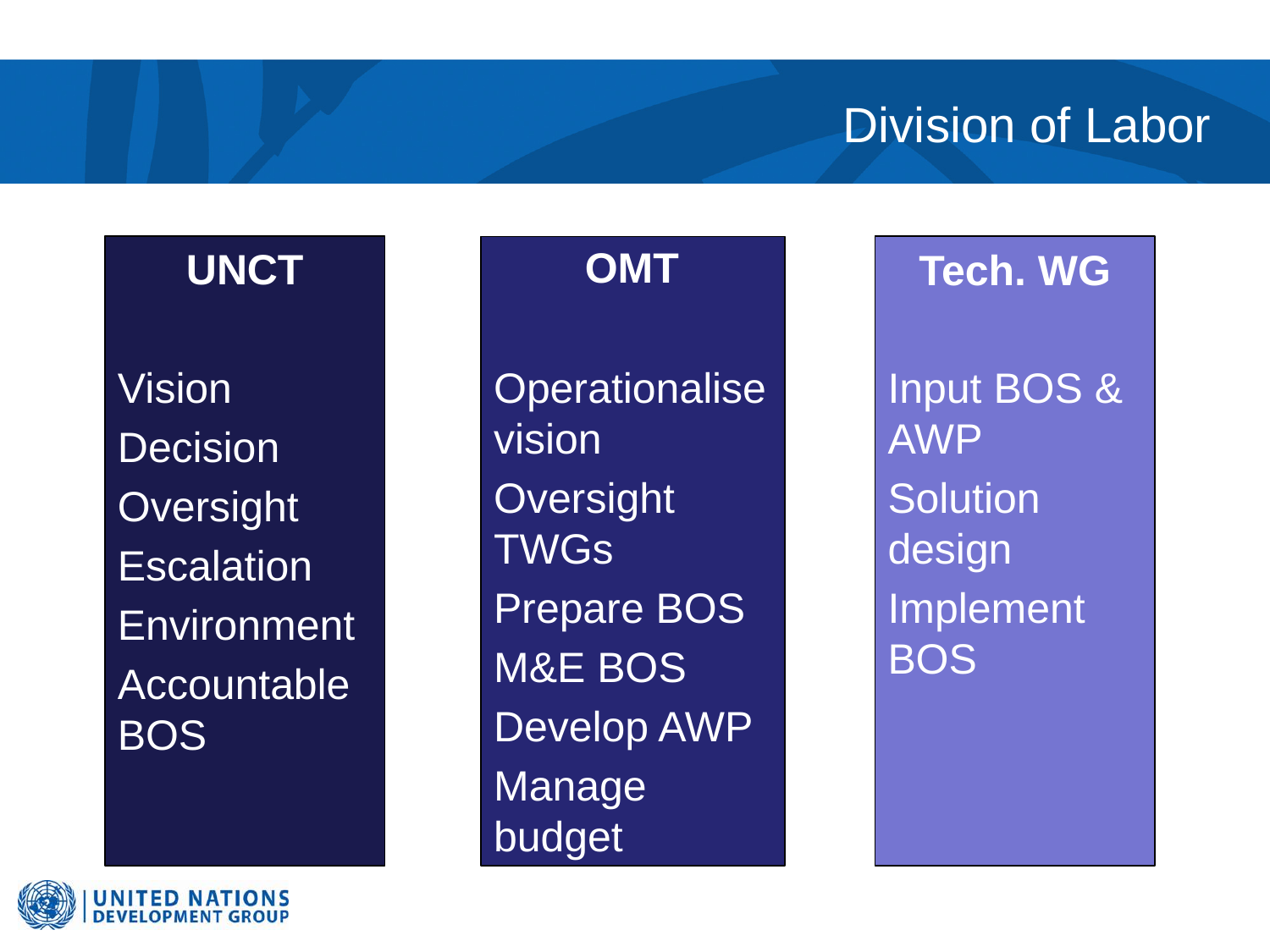

# Division of Labor
OMT

Vision
Decision
Oversight
Escalation
Environment
Accountable BOS

Input BOS & AWP
Solution design
Implement BOS

UNCT

Operationalise vision
Oversight TWGs
Prepare BOS
M&E BOS
Develop AWP
Manage budget
Tech. WG